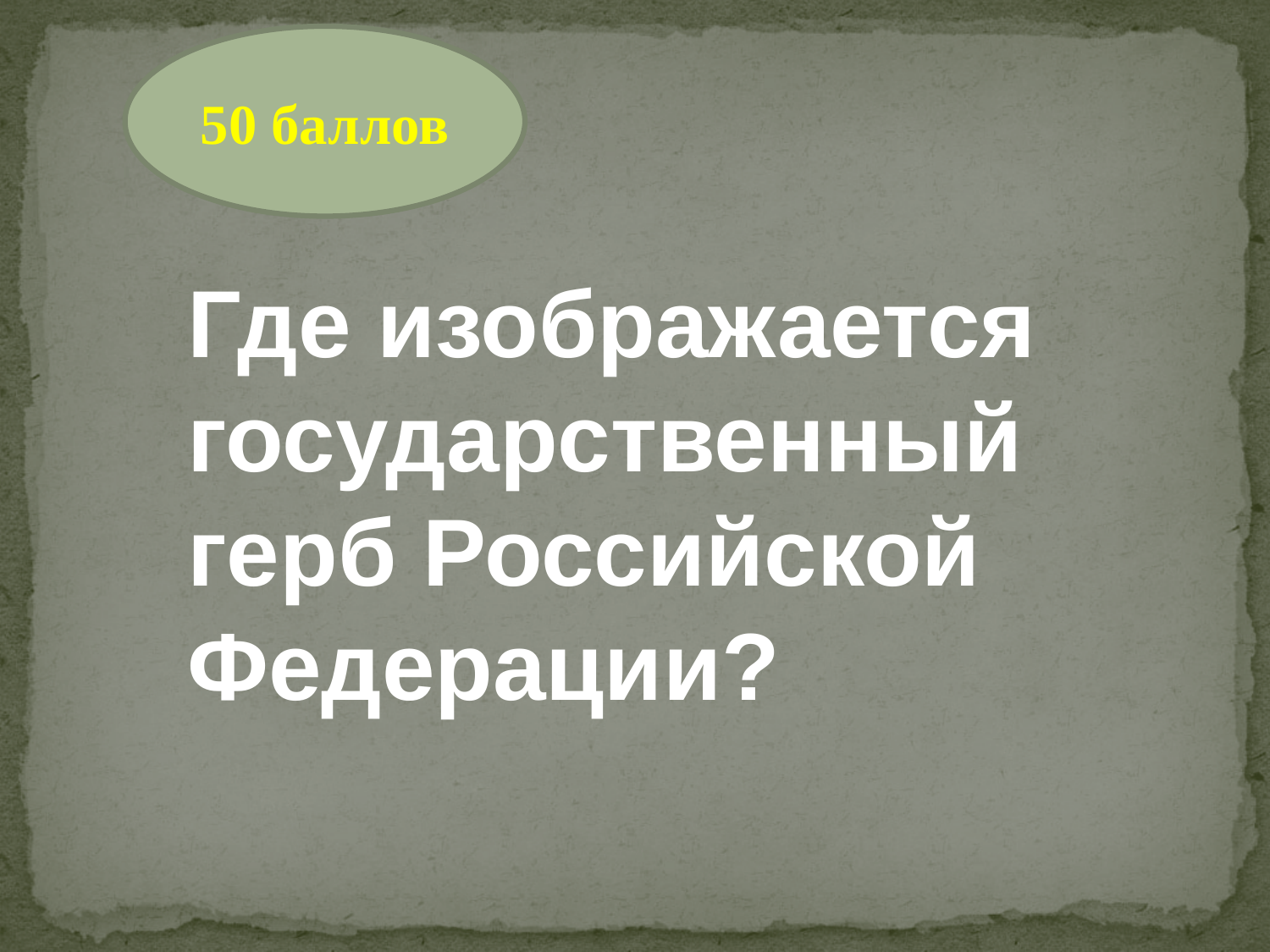

50 баллов
Где изображается государственный герб Российской Федерации?